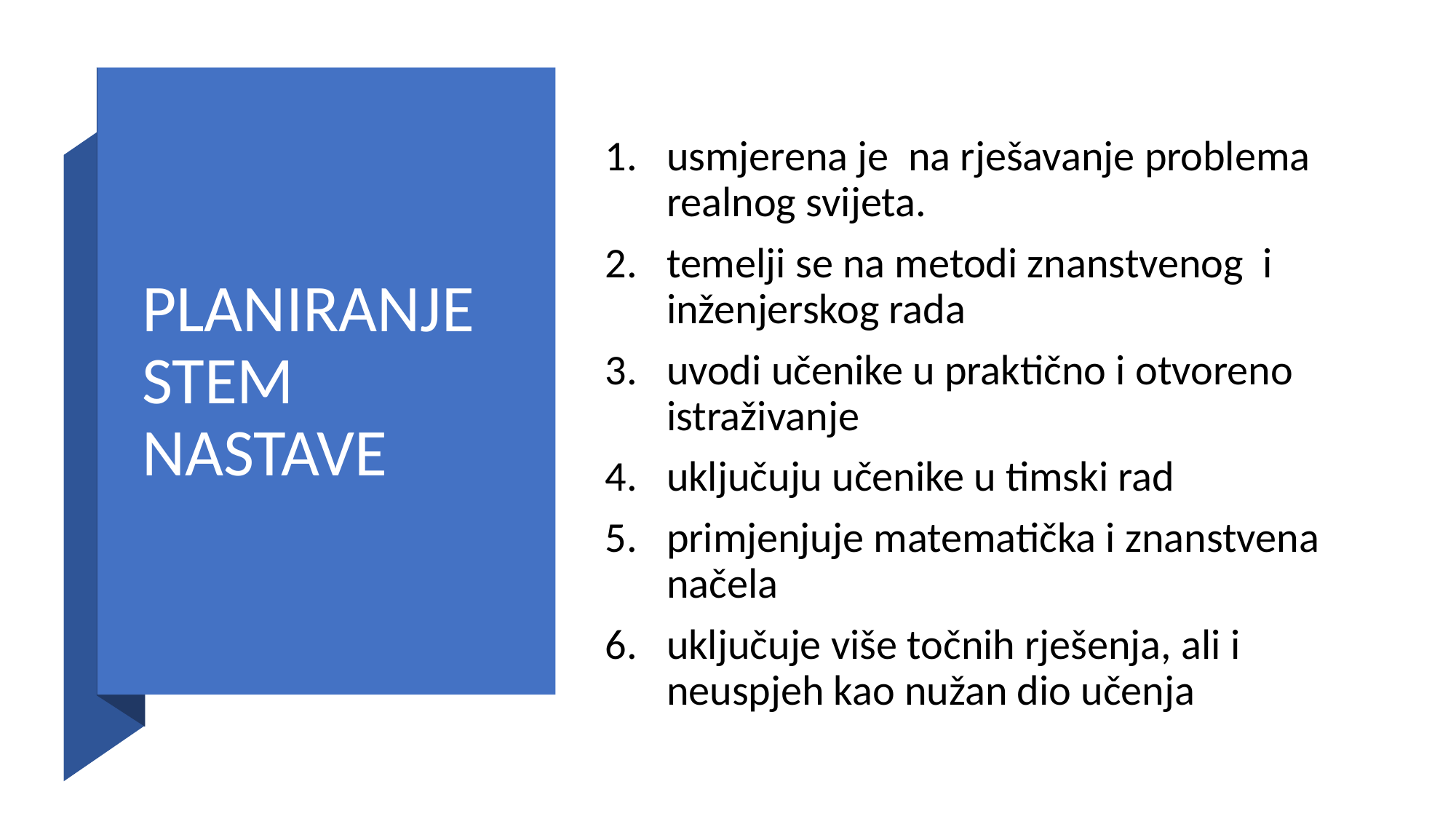

usmjerena je  na rješavanje problema realnog svijeta.
temelji se na metodi znanstvenog  i inženjerskog rada
uvodi učenike u praktično i otvoreno istraživanje
uključuju učenike u timski rad
primjenjuje matematička i znanstvena načela
uključuje više točnih rješenja, ali i neuspjeh kao nužan dio učenja
# PLANIRANJE STEM NASTAVE